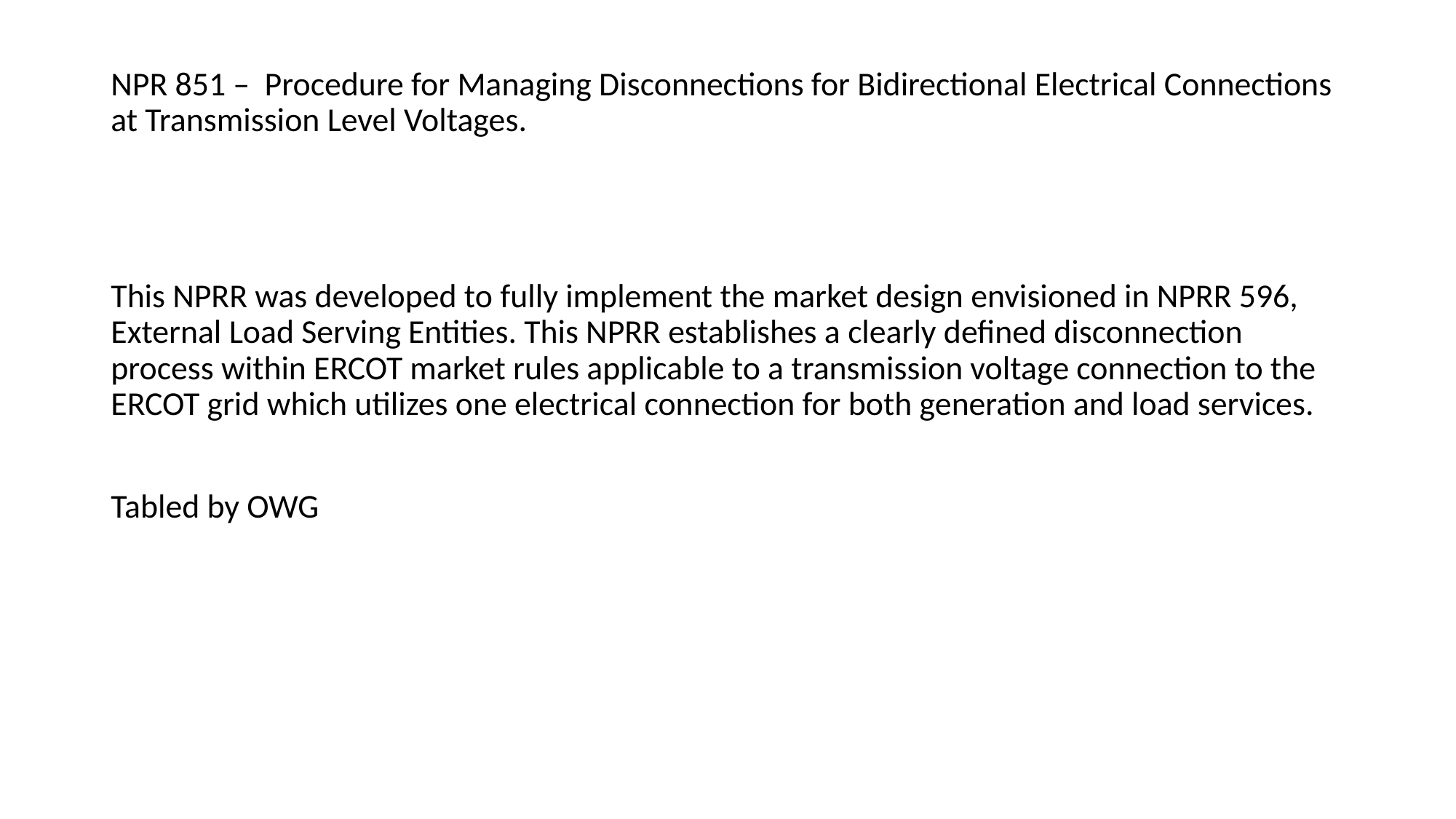

# NPR 851 –  Procedure for Managing Disconnections for Bidirectional Electrical Connections at Transmission Level Voltages.

This NPRR was developed to fully implement the market design envisioned in NPRR 596, External Load Serving Entities. This NPRR establishes a clearly defined disconnection process within ERCOT market rules applicable to a transmission voltage connection to the ERCOT grid which utilizes one electrical connection for both generation and load services.

Tabled by OWG